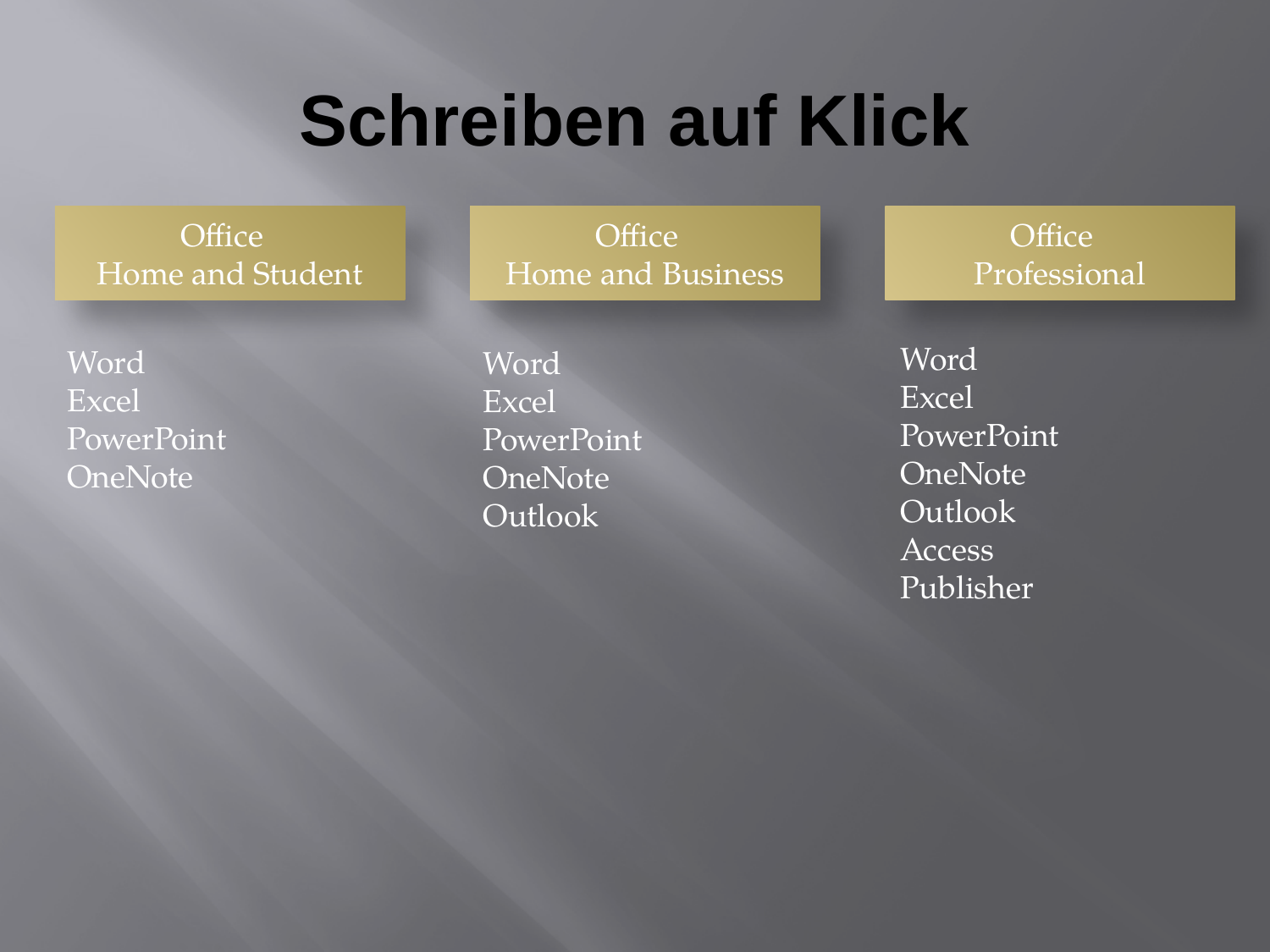

# Schreiben auf Klick
Office
Home and Student
Office
Home and Business
Office
Professional
Word
Excel
PowerPoint
OneNote
Outlook
Access
Publisher
Word
Excel
PowerPoint
OneNote
Word
Excel
PowerPoint
OneNote
Outlook